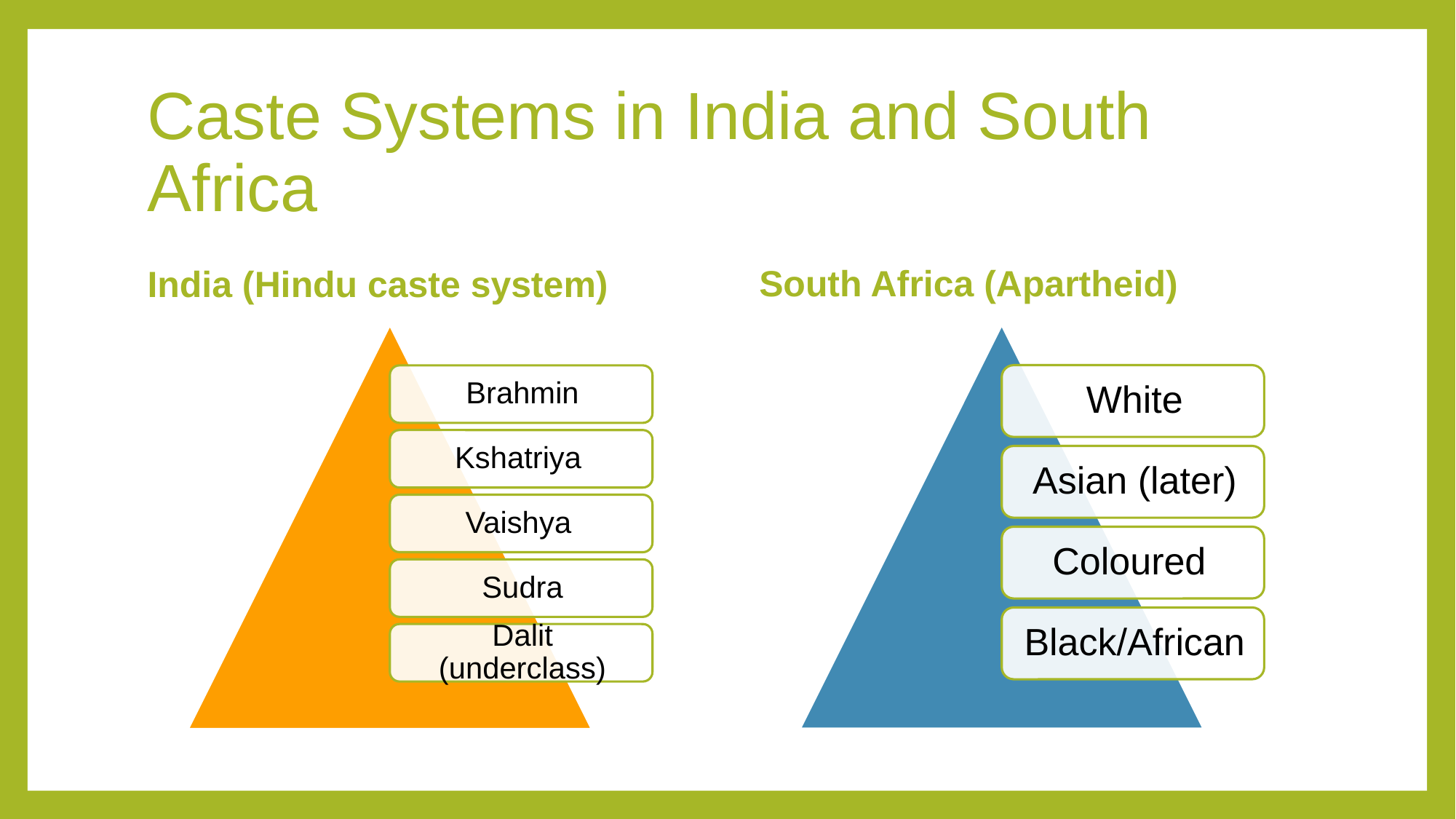

# Caste Systems in India and South Africa
South Africa (Apartheid)
India (Hindu caste system)
White
Asian (later)
Coloured
Black/African
Brahmin
Kshatriya
Vaishya
Sudra
Dalit (underclass)